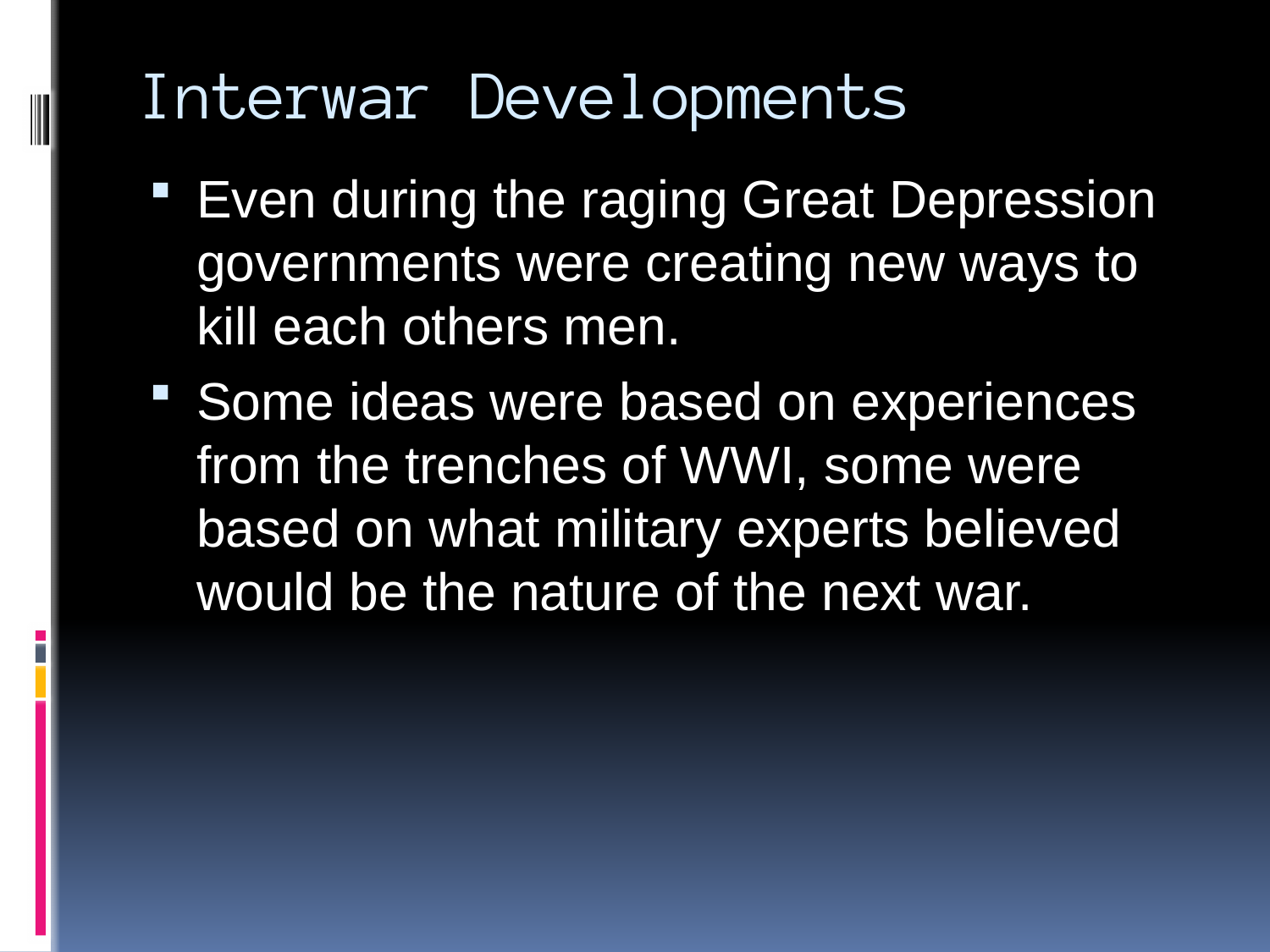

# Interwar Developments
Even during the raging Great Depression governments were creating new ways to kill each others men.
Some ideas were based on experiences from the trenches of WWI, some were based on what military experts believed would be the nature of the next war.